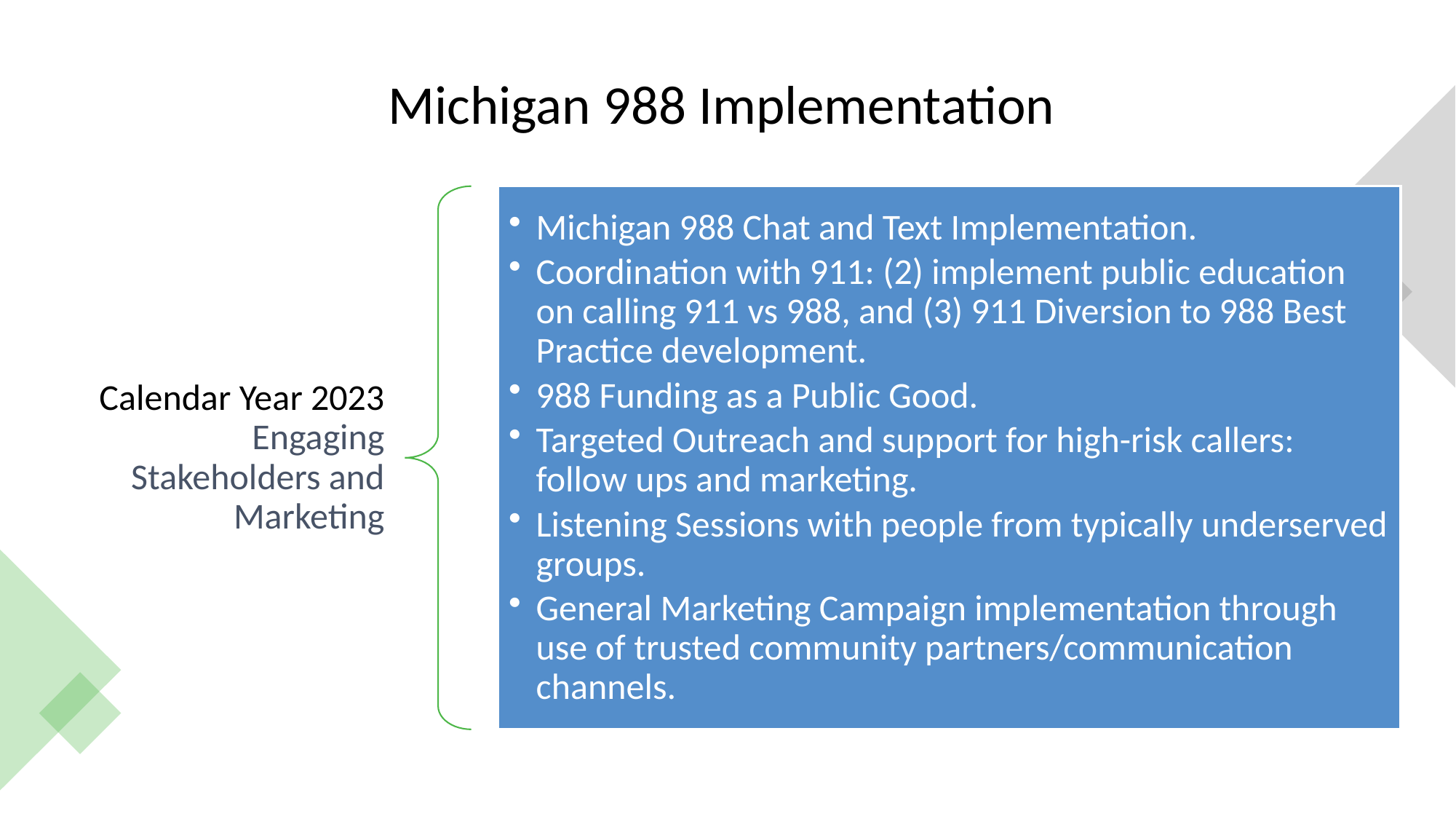

# Michigan 988 Implementation

Calendar Year 2023 Engaging Stakeholders and Marketing
Michigan 988 Chat and Text Implementation.
Coordination with 911: (2) implement public education on calling 911 vs 988, and (3) 911 Diversion to 988 Best Practice development.
988 Funding as a Public Good.
Targeted Outreach and support for high-risk callers: follow ups and marketing.
Listening Sessions with people from typically underserved groups.
General Marketing Campaign implementation through use of trusted community partners/communication channels.